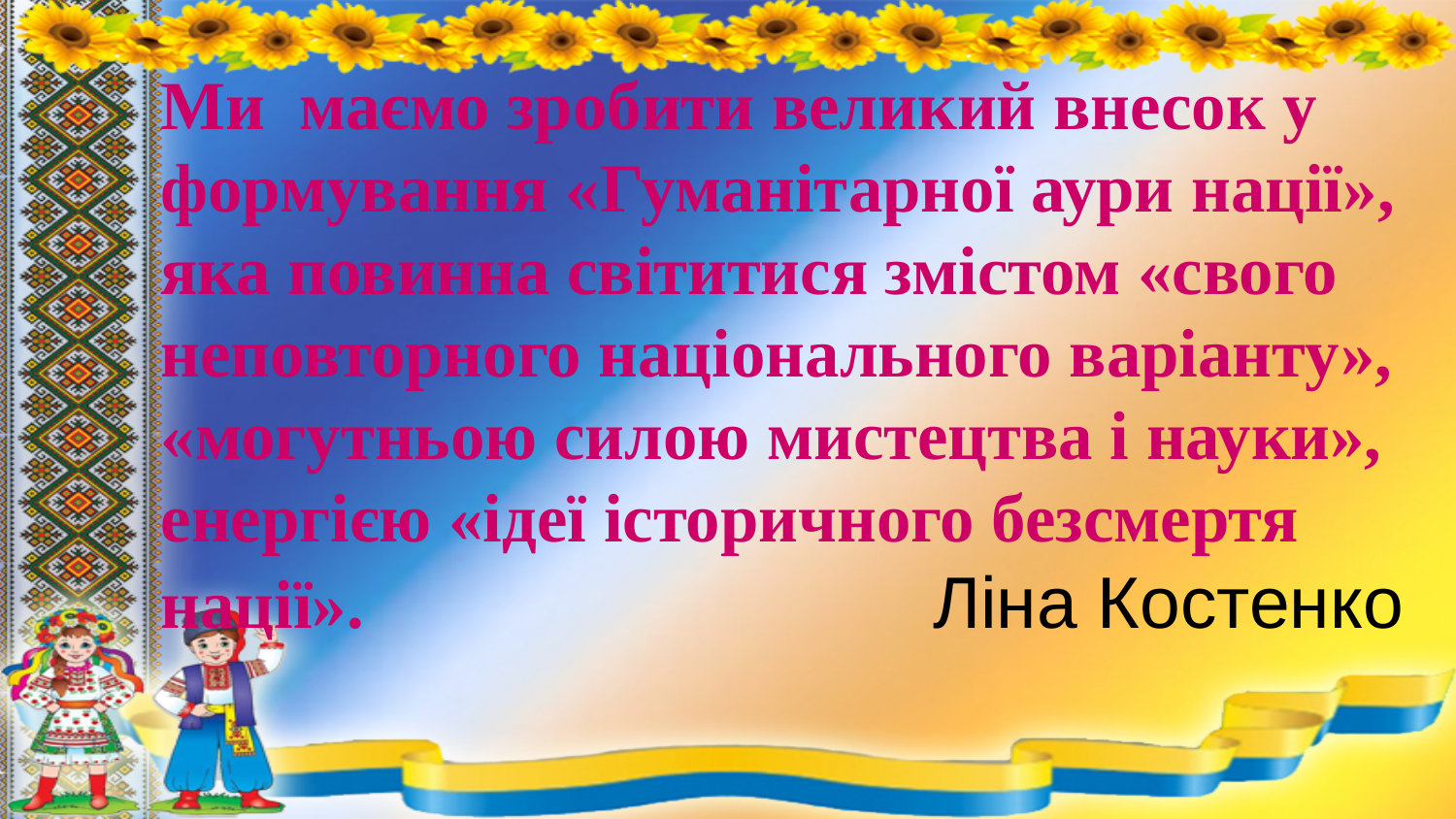

Ми  маємо зробити великий внесок у формування «Гуманітарної аури нації», яка повинна світитися змістом «свого неповторного національного варіанту», «могутньою силою мистецтва і науки», енергією «ідеї історичного безсмертя нації».                                 Ліна Костенко